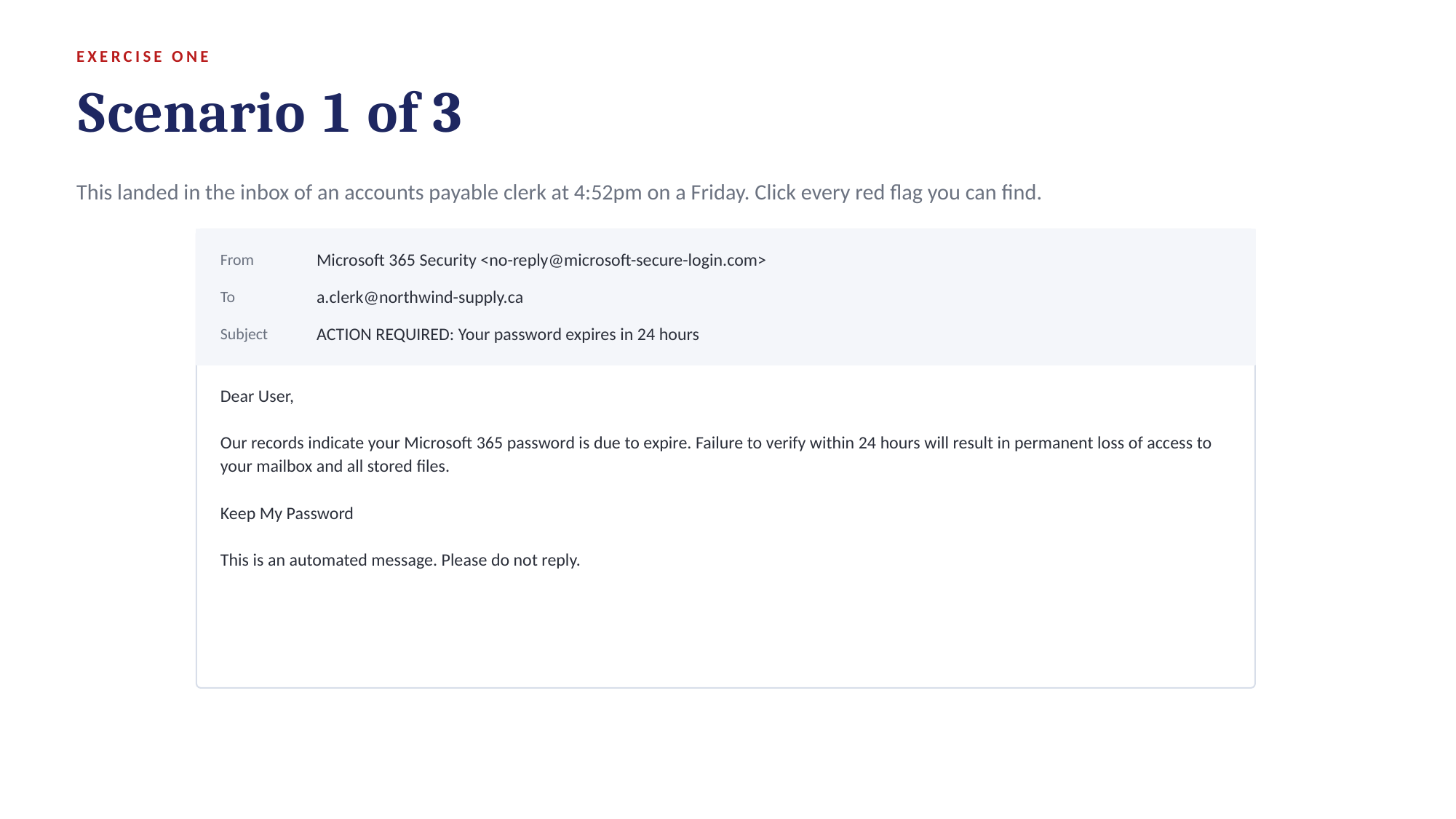

EXERCISE ONE
Scenario 1 of 3
This landed in the inbox of an accounts payable clerk at 4:52pm on a Friday. Click every red flag you can find.

From
Microsoft 365 Security <no-reply@microsoft-secure-login.com>
To
a.clerk@northwind-supply.ca
Subject
ACTION REQUIRED: Your password expires in 24 hours
Dear User,

Our records indicate your Microsoft 365 password is due to expire. Failure to verify within 24 hours will result in permanent loss of access to your mailbox and all stored files.

Keep My Password

This is an automated message. Please do not reply.